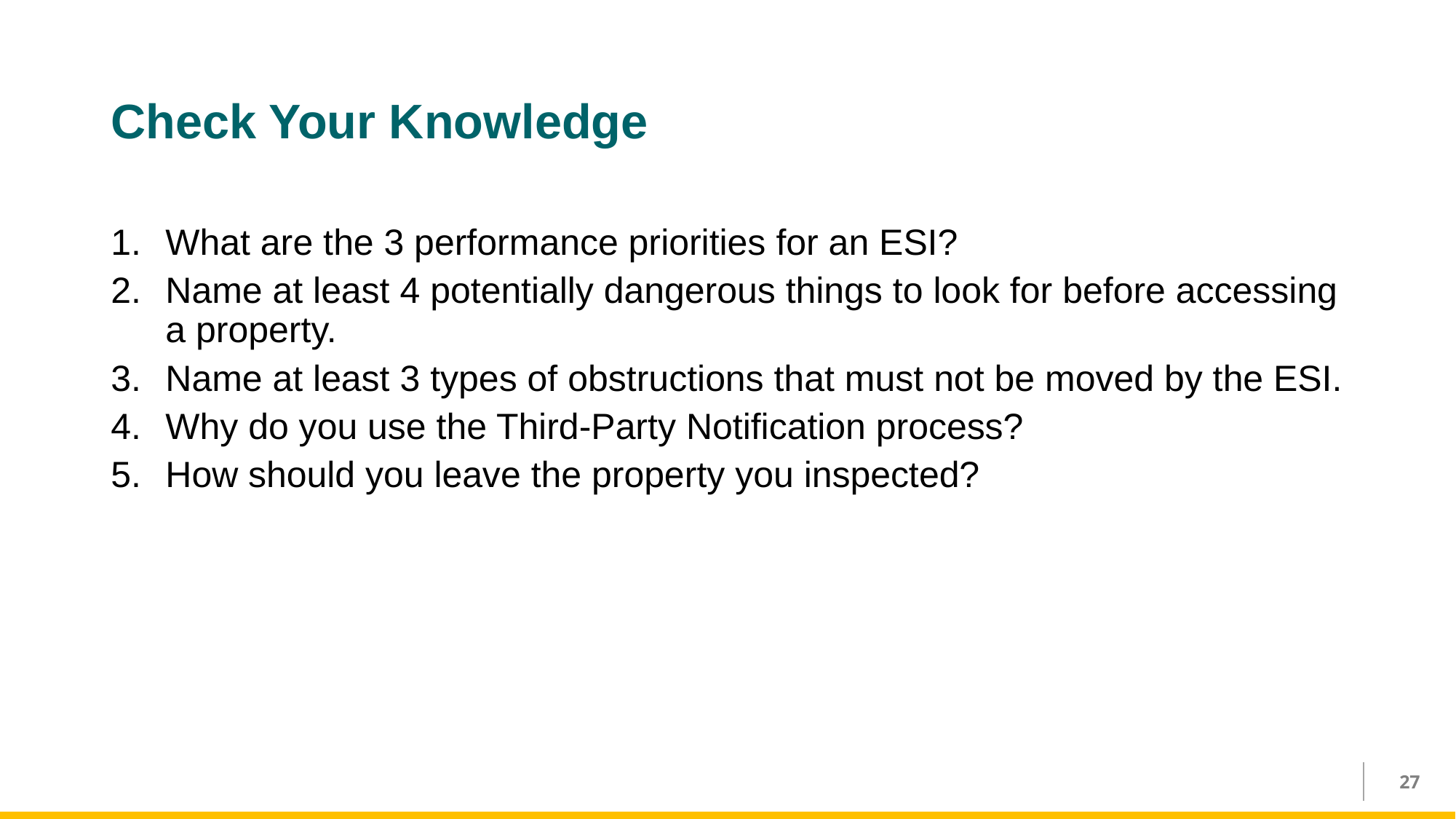

# Check Your Knowledge
What are the 3 performance priorities for an ESI?
Name at least 4 potentially dangerous things to look for before accessing a property.
Name at least 3 types of obstructions that must not be moved by the ESI.
Why do you use the Third-Party Notification process?
How should you leave the property you inspected?